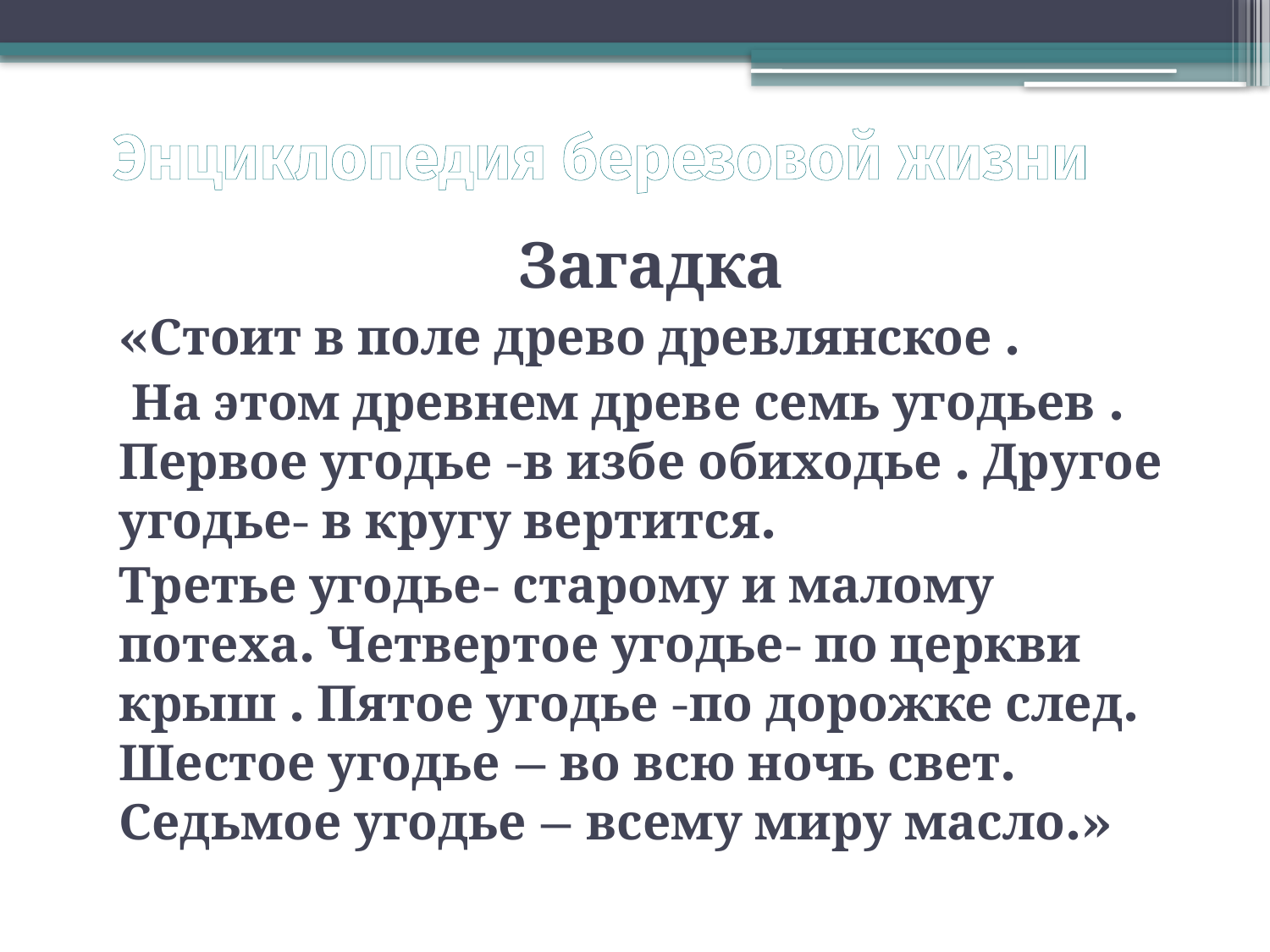

# Энциклопедия березовой жизни
                                Загадка
«Стоит в поле древо древлянское .
 На этом древнем древе семь угодьев . Первое угодье -в избе обиходье . Другое угодье- в кругу вертится.
Третье угодье- старому и малому потеха. Четвертое угодье- по церкви крыш . Пятое угодье -по дорожке след. Шестое угодье – во всю ночь свет. Седьмое угодье – всему миру масло.»